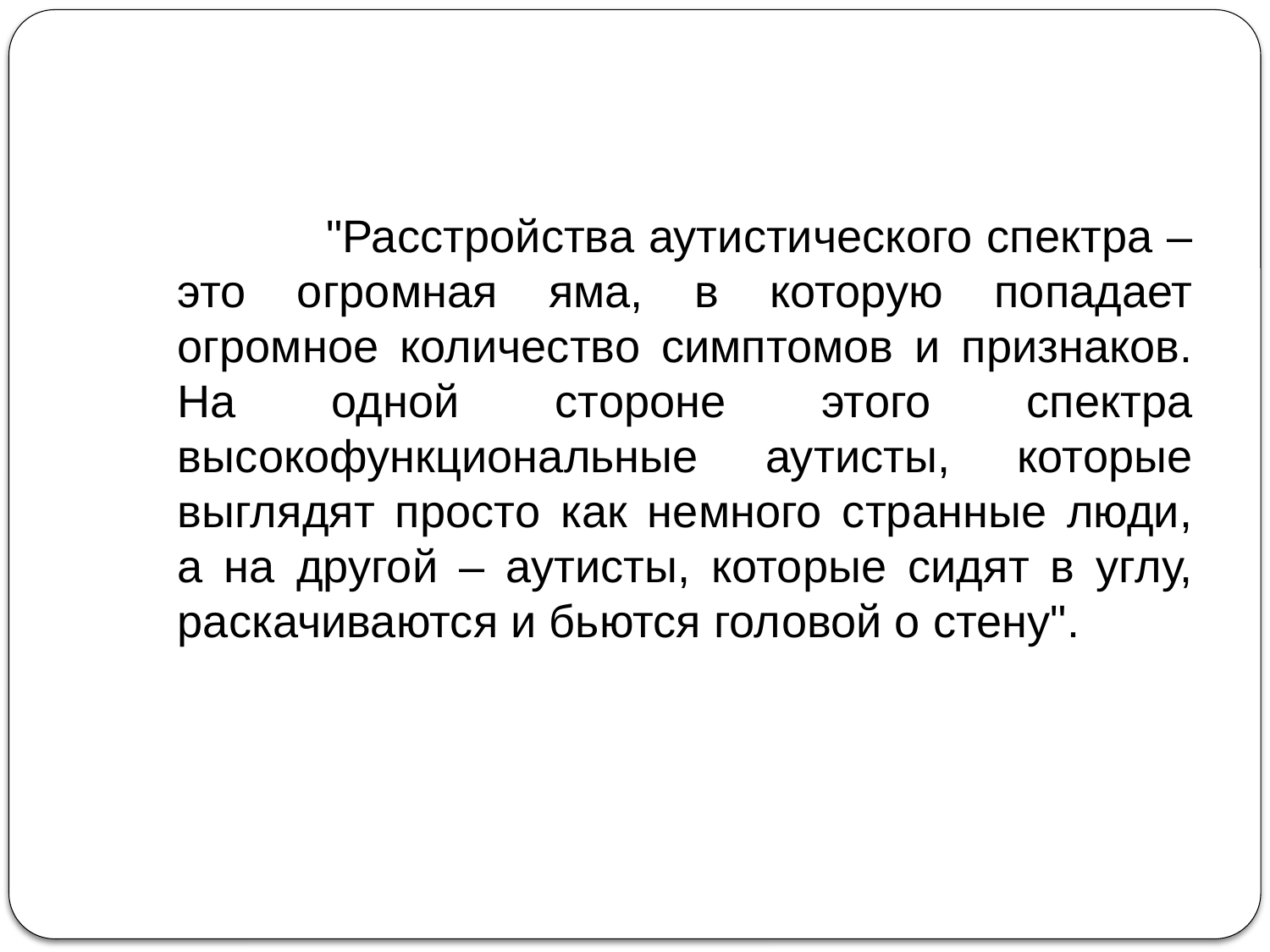

#
             "Расстройства аутистического спектра – это огромная яма, в которую попадает огромное количество симптомов и признаков. На одной стороне этого спектра высокофункциональные аутисты, которые выглядят просто как немного странные люди, а на другой – аутисты, которые сидят в углу, раскачиваются и бьются головой о стену".